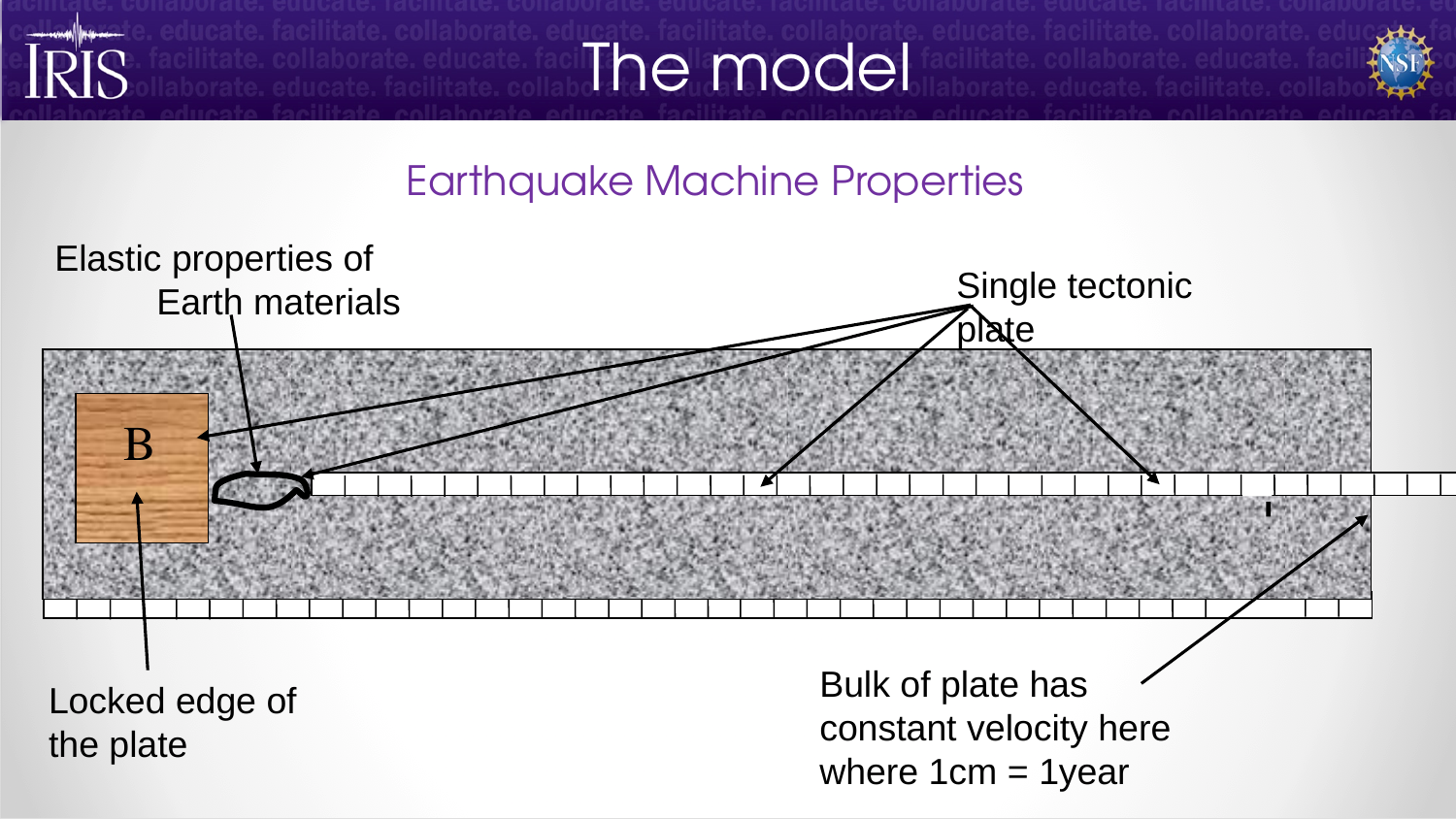

# The model
Earthquake Machine Properties
Elastic properties of
          Earth materials
Single tectonic plate

B

Bulk of plate has constant velocity here where 1cm = 1year

Locked edge of
the plate